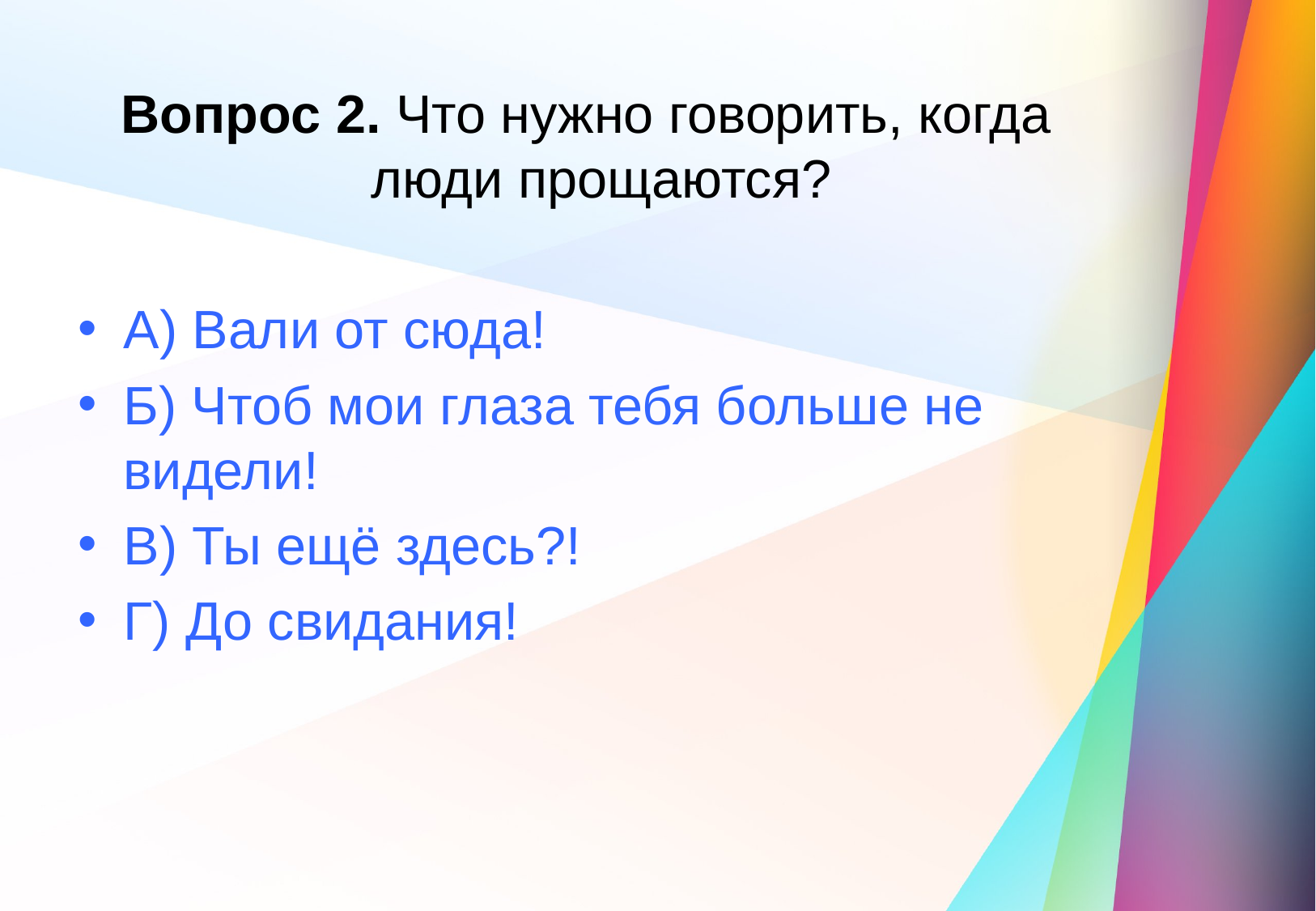

Вопрос 2. Что нужно говорить, когда люди прощаются?

А) Вали от сюда!
Б) Чтоб мои глаза тебя больше не видели!
В) Ты ещё здесь?!
Г) До свидания!